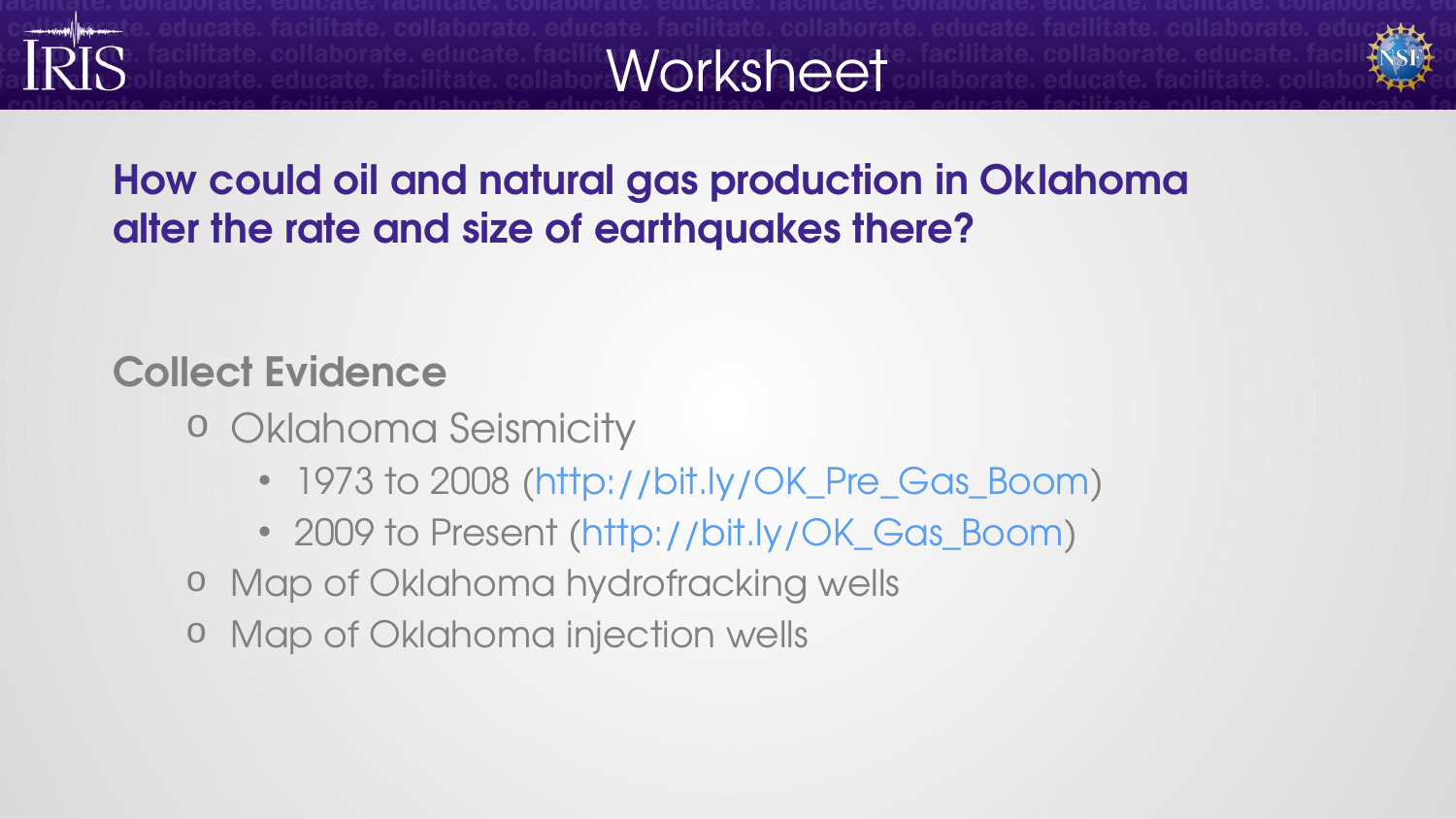

Worksheet
# How could oil and natural gas production in Oklahoma alter the rate and size of earthquakes there?
Collect Evidence
Oklahoma Seismicity
1973 to 2008 (http://bit.ly/OK_Pre_Gas_Boom)
2009 to Present (http://bit.ly/OK_Gas_Boom)
Map of Oklahoma hydrofracking wells
Map of Oklahoma injection wells